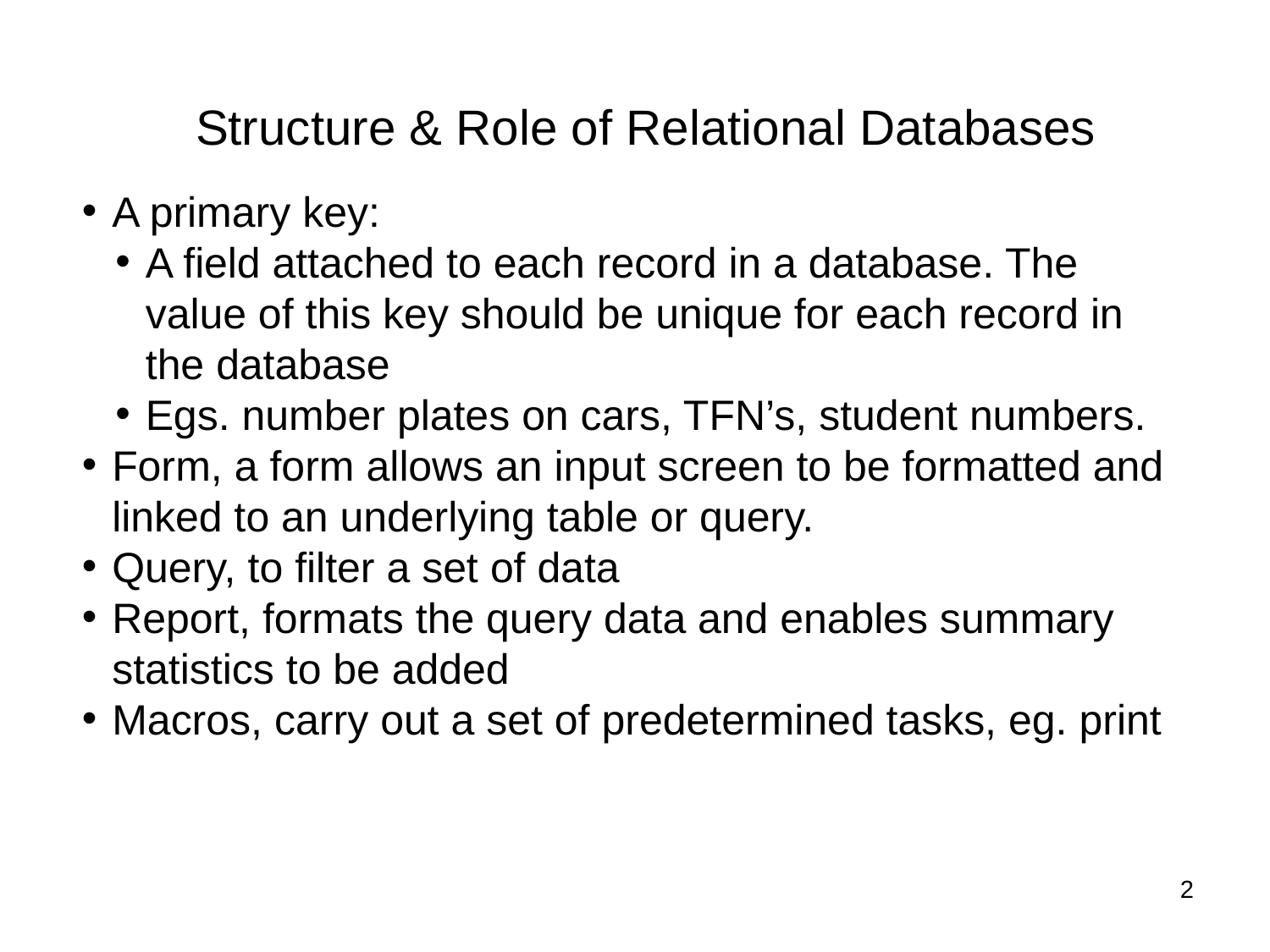

# Structure & Role of Relational Databases
A primary key:
A field attached to each record in a database. The value of this key should be unique for each record in the database
Egs. number plates on cars, TFN’s, student numbers.
Form, a form allows an input screen to be formatted and linked to an underlying table or query.
Query, to filter a set of data
Report, formats the query data and enables summary statistics to be added
Macros, carry out a set of predetermined tasks, eg. print

2